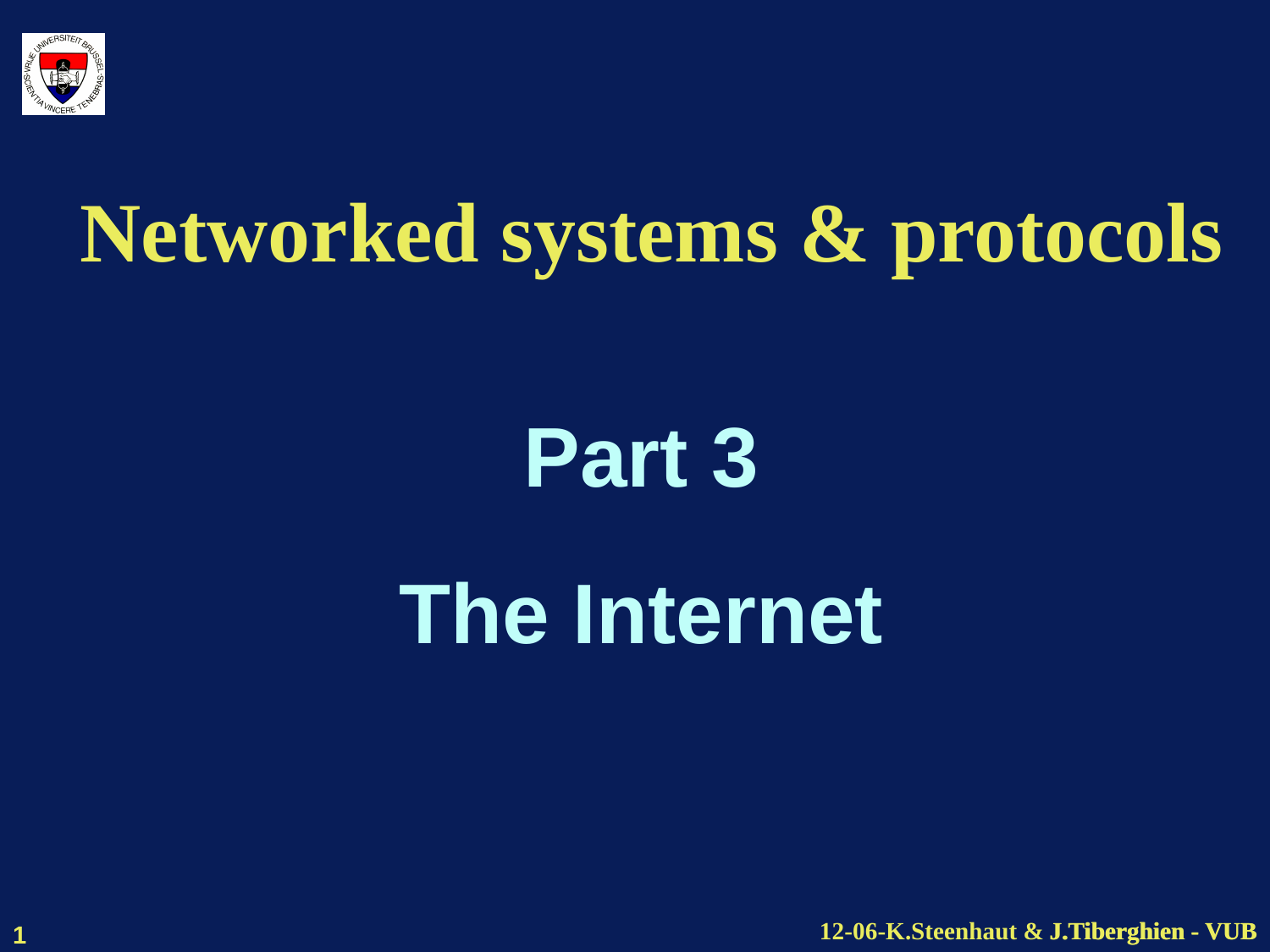

# Networked systems & protocols
Part 3
The Internet

1